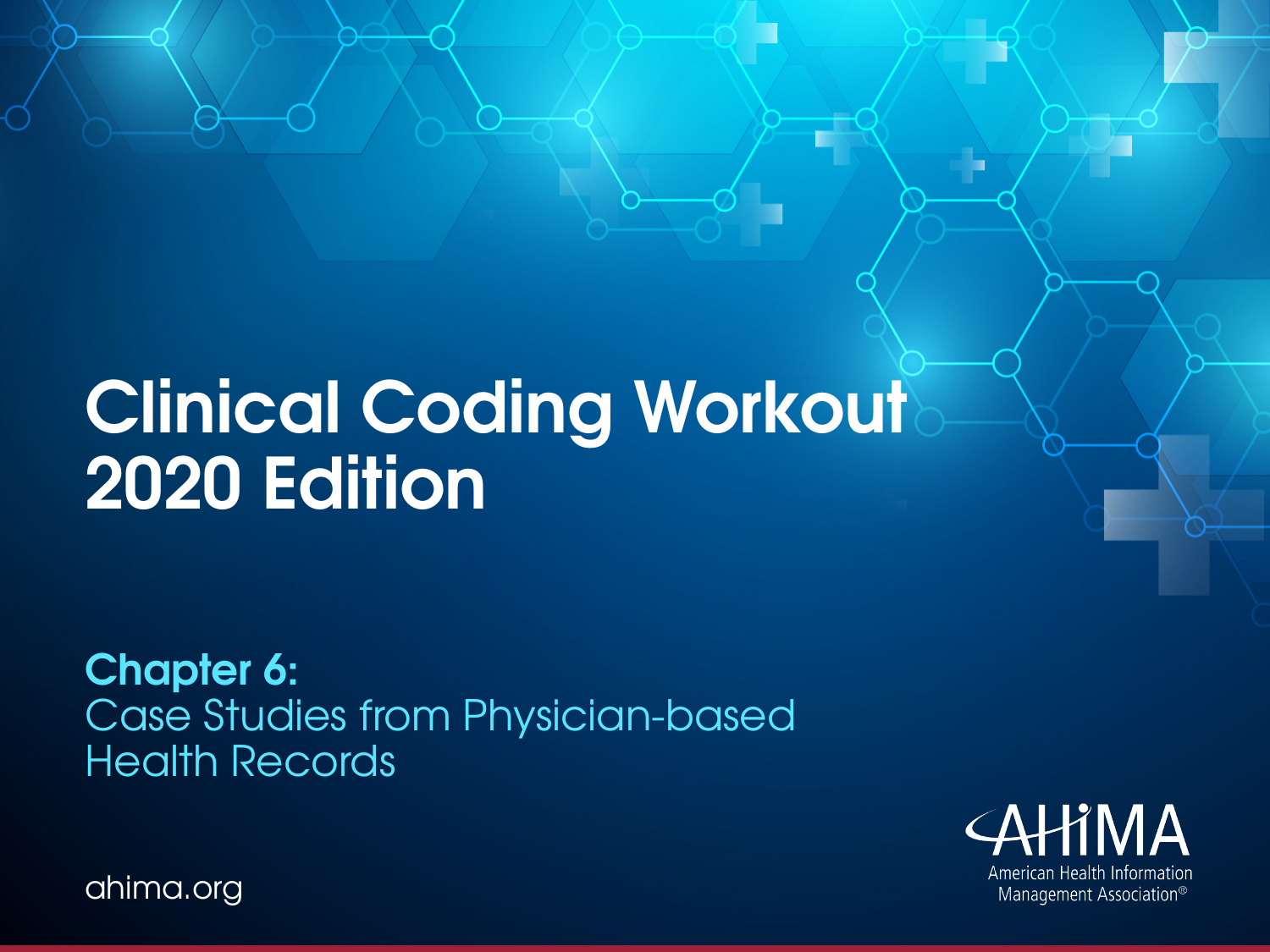

# Clinical Coding Workout 2020 Edition
Chapter 6:
Case Studies from Physician-based Health Records